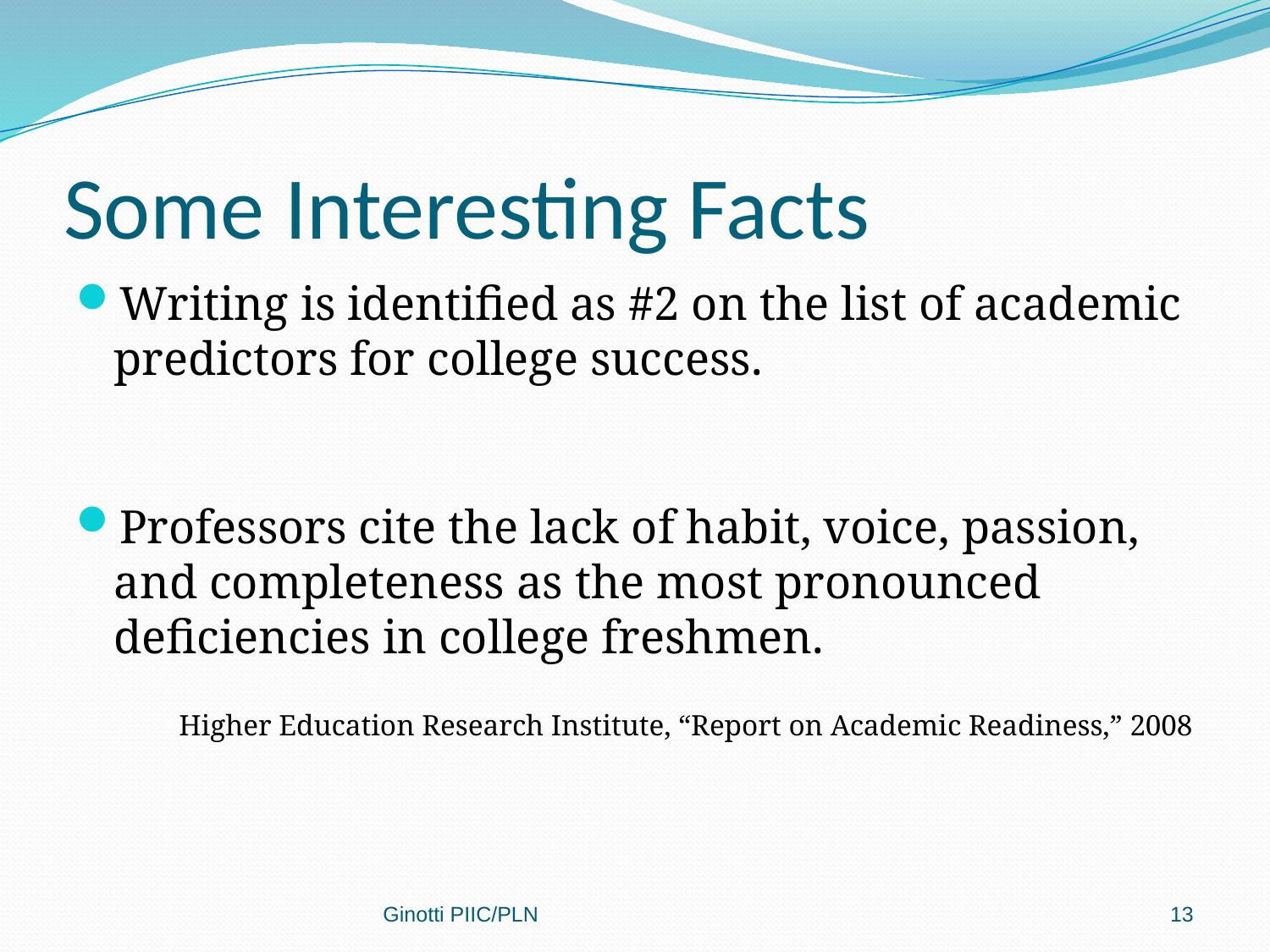

# Some Interesting Facts
Writing is identified as #2 on the list of academic predictors for college success.

Professors cite the lack of habit, voice, passion, and completeness as the most pronounced deficiencies in college freshmen.

Higher Education Research Institute, “Report on Academic Readiness,” 2008

Ginotti PIIC/PLN
13